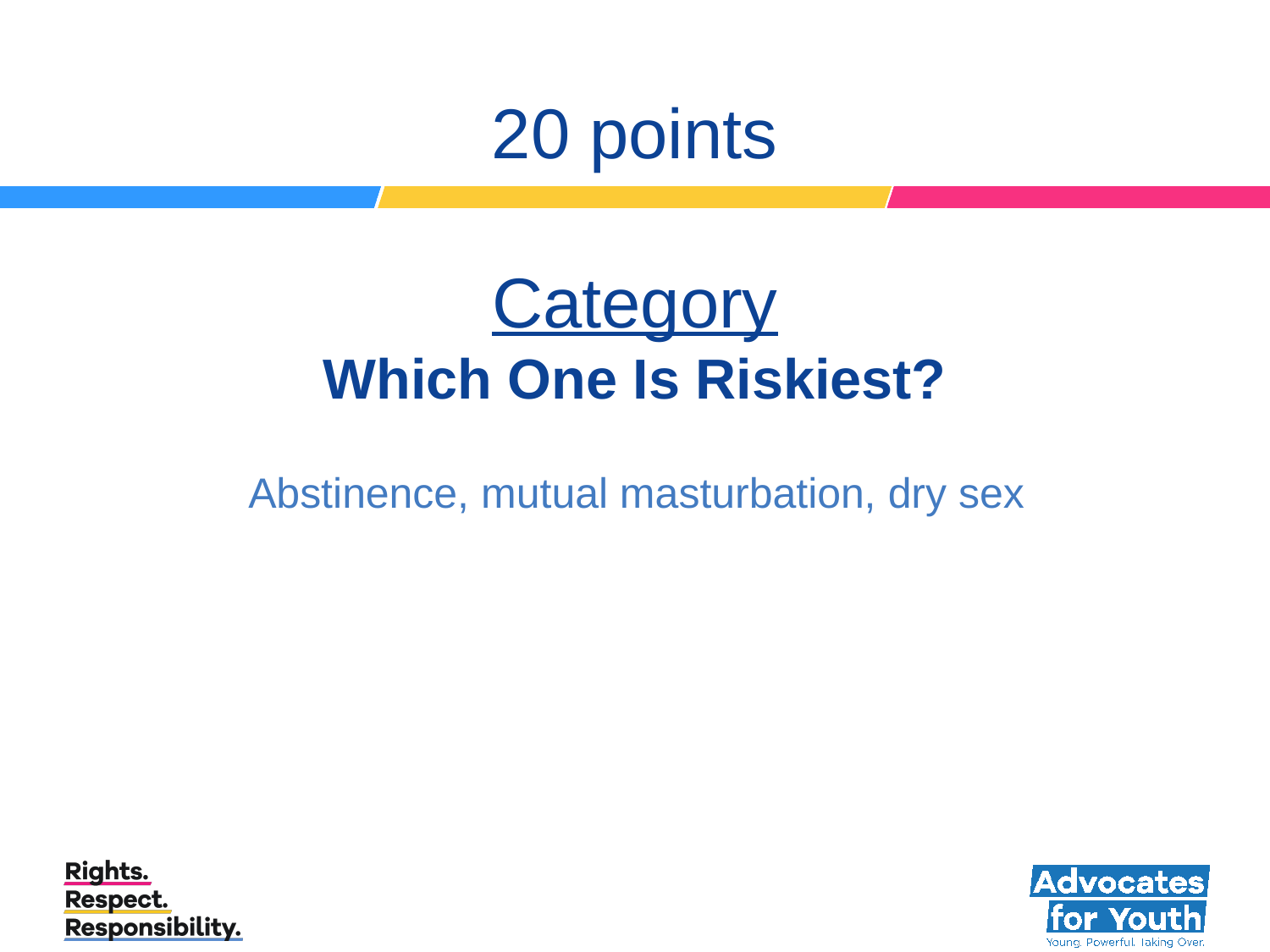

# 20 points Category Which One Is Riskiest?
Abstinence, mutual masturbation, dry sex